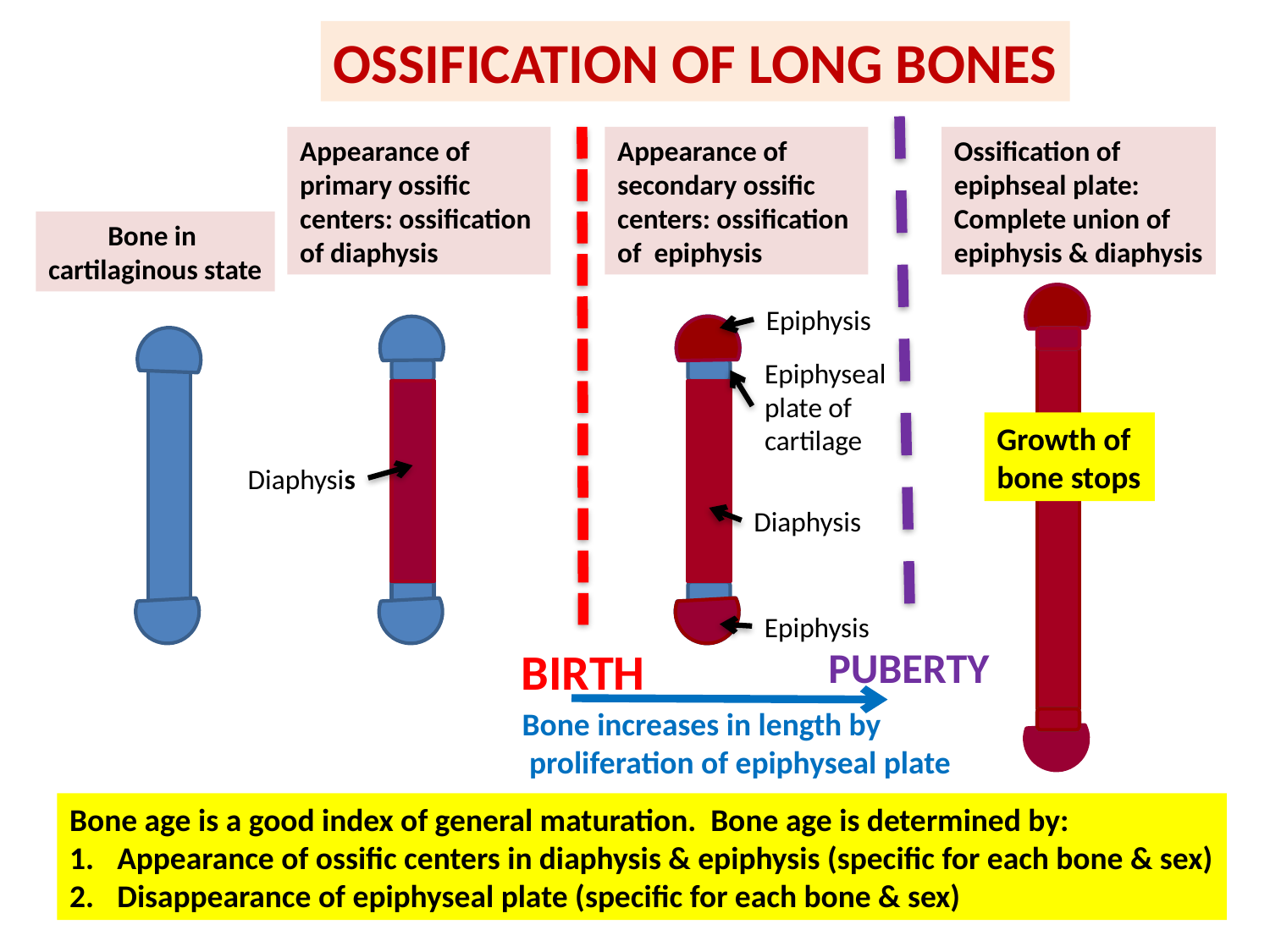

OSSIFICATION OF LONG BONES
Appearance of
primary ossific
centers: ossification
of diaphysis
Appearance of
secondary ossific
centers: ossification
of  epiphysis
Ossification of
epiphseal plate:
Complete union of
epiphysis & diaphysis
Bone in
cartilaginous state

Epiphysis

Epiphyseal
plate of
cartilage

Growth of
bone stops
Diaphysis
Diaphysis

Epiphysis
BIRTH
PUBERTY
Bone increases in length by
 proliferation of epiphyseal plate

Bone age is a good index of general maturation.  Bone age is determined by:
Appearance of ossific centers in diaphysis & epiphysis (specific for each bone & sex)
Disappearance of epiphyseal plate (specific for each bone & sex)